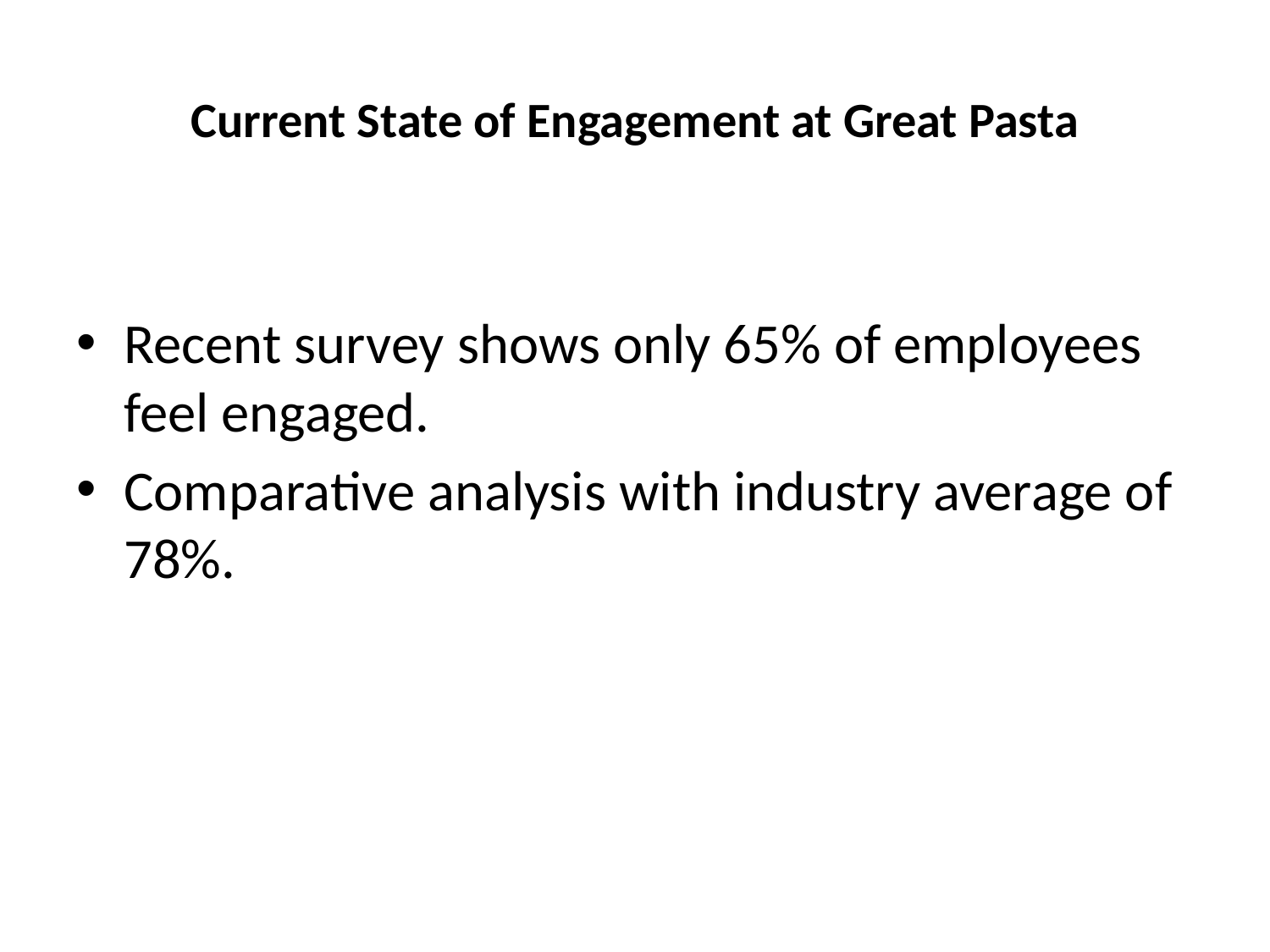

# Current State of Engagement at Great Pasta

Recent survey shows only 65% of employees feel engaged.
Comparative analysis with industry average of 78%.